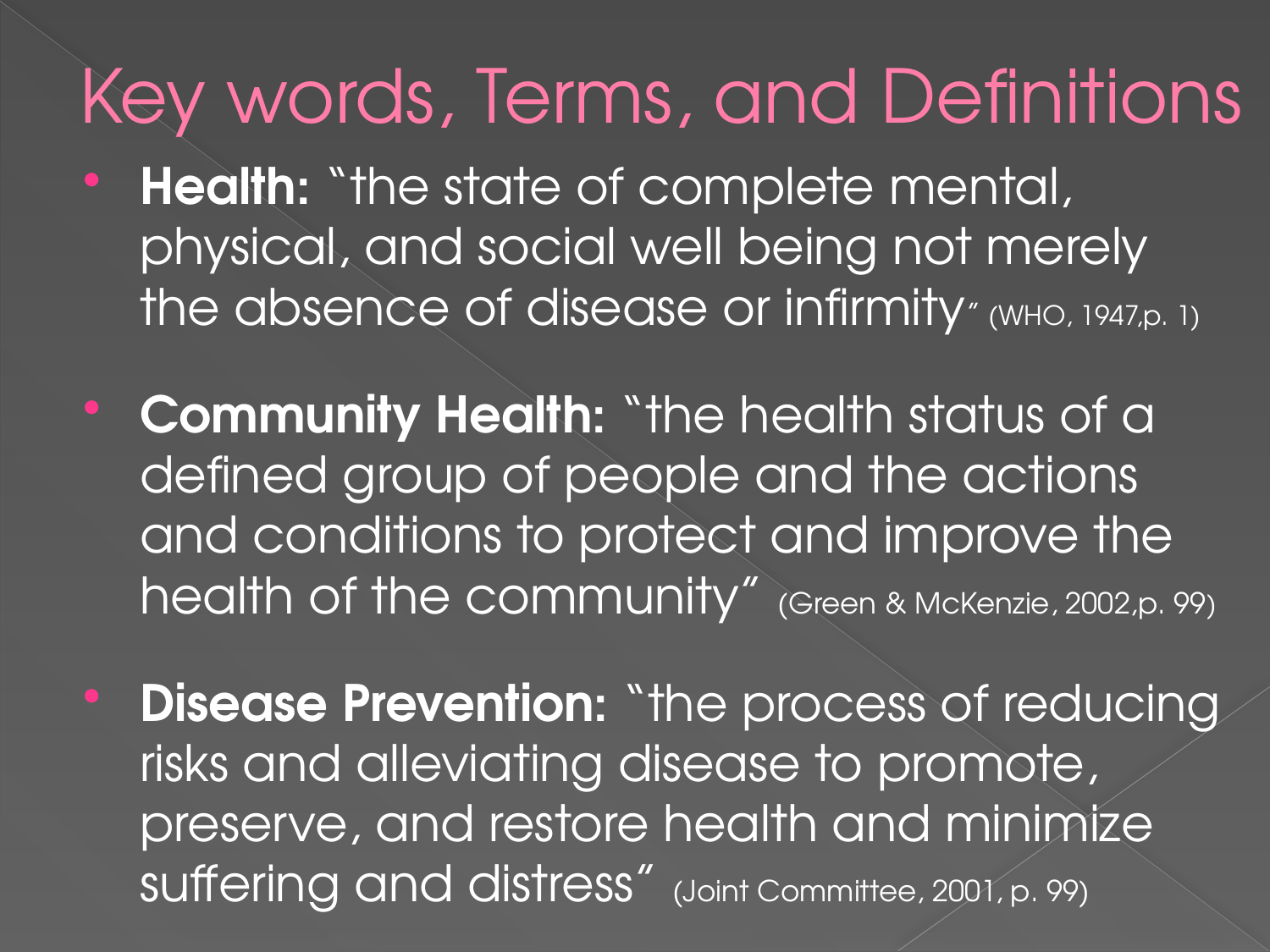

# Key words, Terms, and Definitions
Health: “the state of complete mental, physical, and social well being not merely the absence of disease or infirmity” (WHO, 1947,p. 1)

Community Health: “the health status of a defined group of people and the actions and conditions to protect and improve the health of the community” (Green & McKenzie, 2002,p. 99)

Disease Prevention: “the process of reducing risks and alleviating disease to promote, preserve, and restore health and minimize suffering and distress” (Joint Committee, 2001, p. 99)